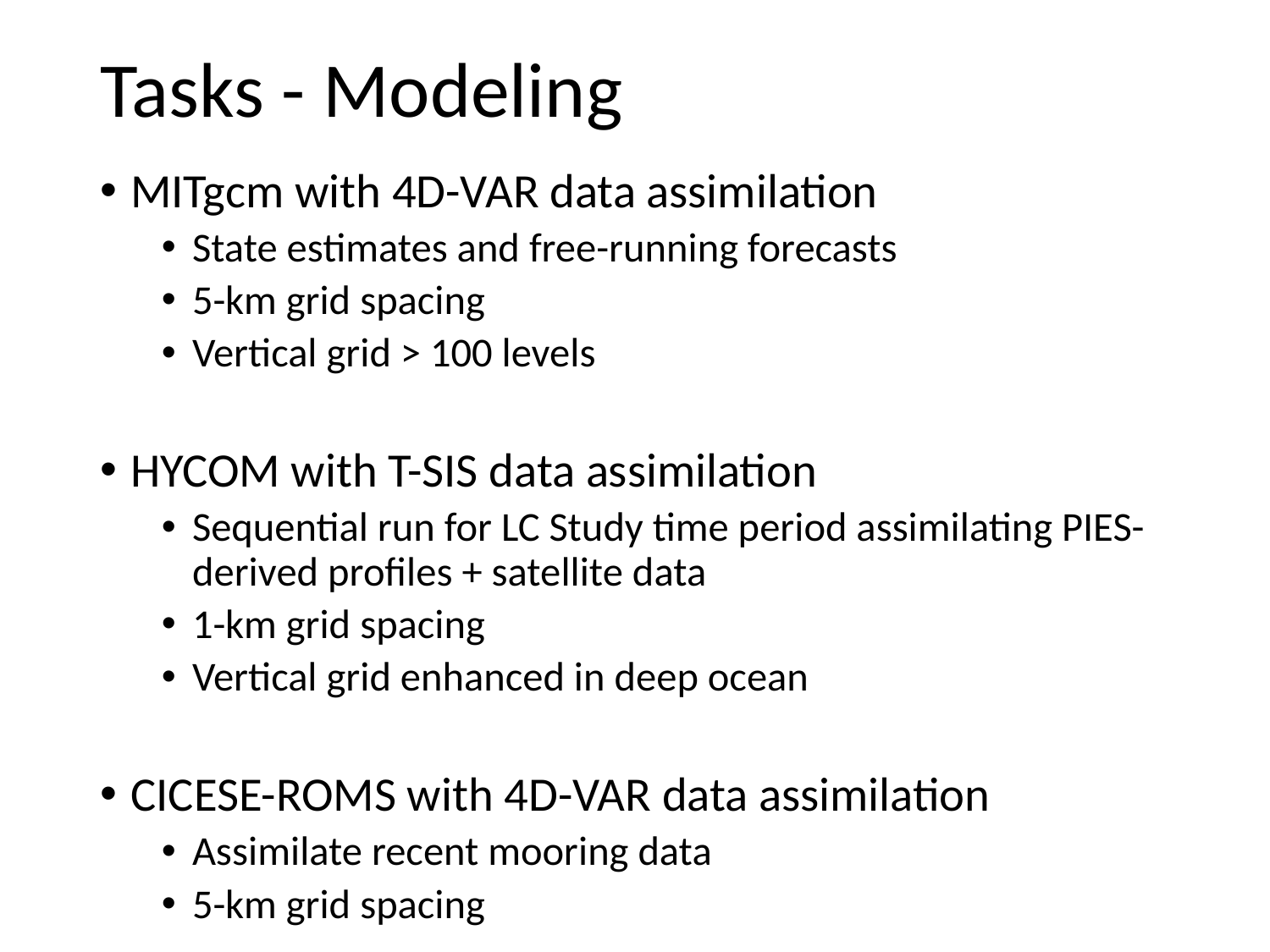

# Tasks - Modeling
MITgcm with 4D-VAR data assimilation
State estimates and free-running forecasts
5-km grid spacing
Vertical grid > 100 levels

HYCOM with T-SIS data assimilation
Sequential run for LC Study time period assimilating PIES-derived profiles + satellite data
1-km grid spacing
Vertical grid enhanced in deep ocean

CICESE-ROMS with 4D-VAR data assimilation
Assimilate recent mooring data
5-km grid spacing